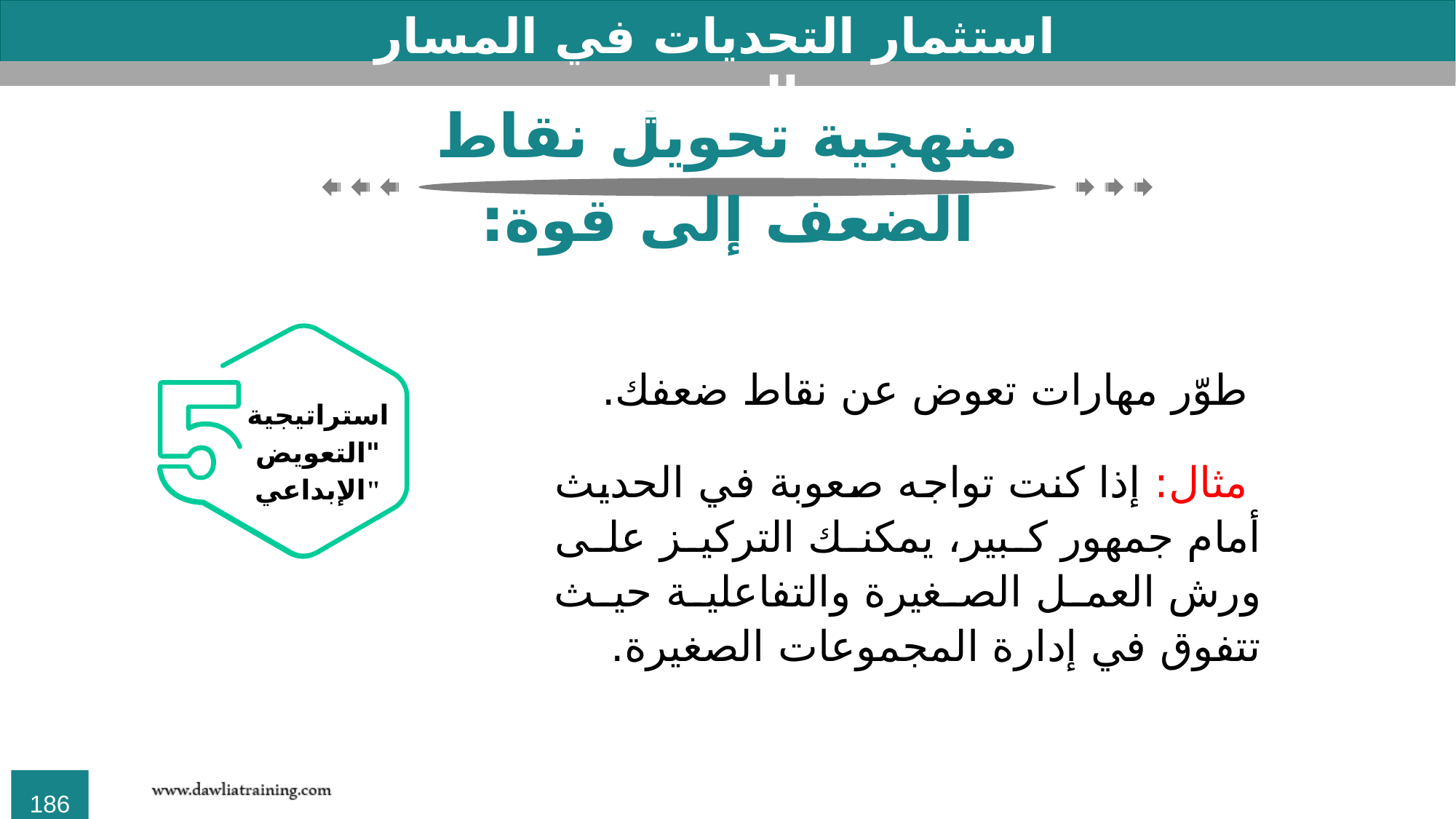

استثمار التحديات في المسار المهني
منهجية تحويل نقاط الضعف إلى قوة:

استراتيجية "التعويض الإبداعي"
 طوّر مهارات تعوض عن نقاط ضعفك.
 مثال: إذا كنت تواجه صعوبة في الحديث أمام جمهور كبير، يمكنك التركيز على ورش العمل الصغيرة والتفاعلية حيث تتفوق في إدارة المجموعات الصغيرة.